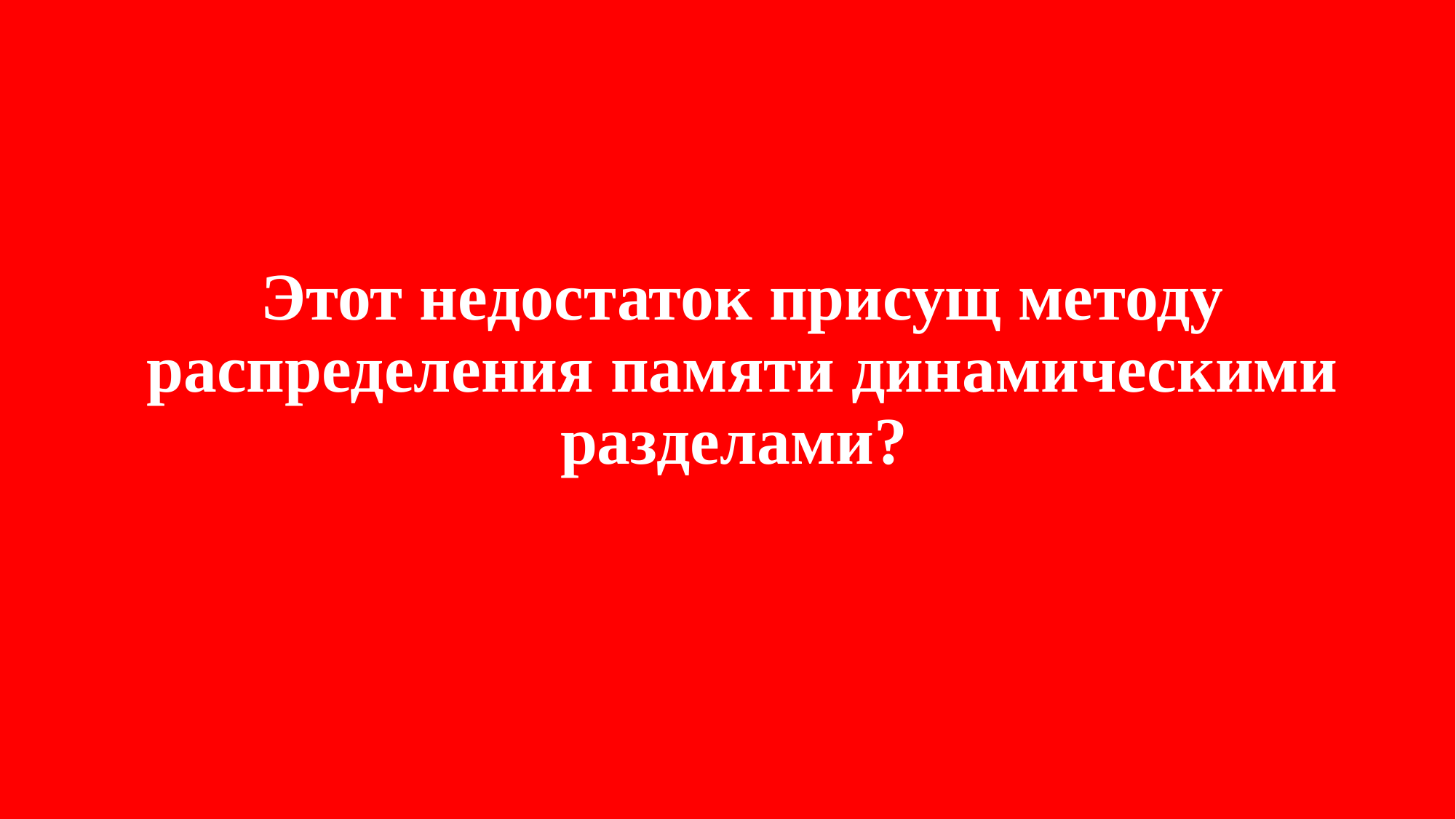

# Этот недостаток присущ методу распределения памяти динамическими разделами?